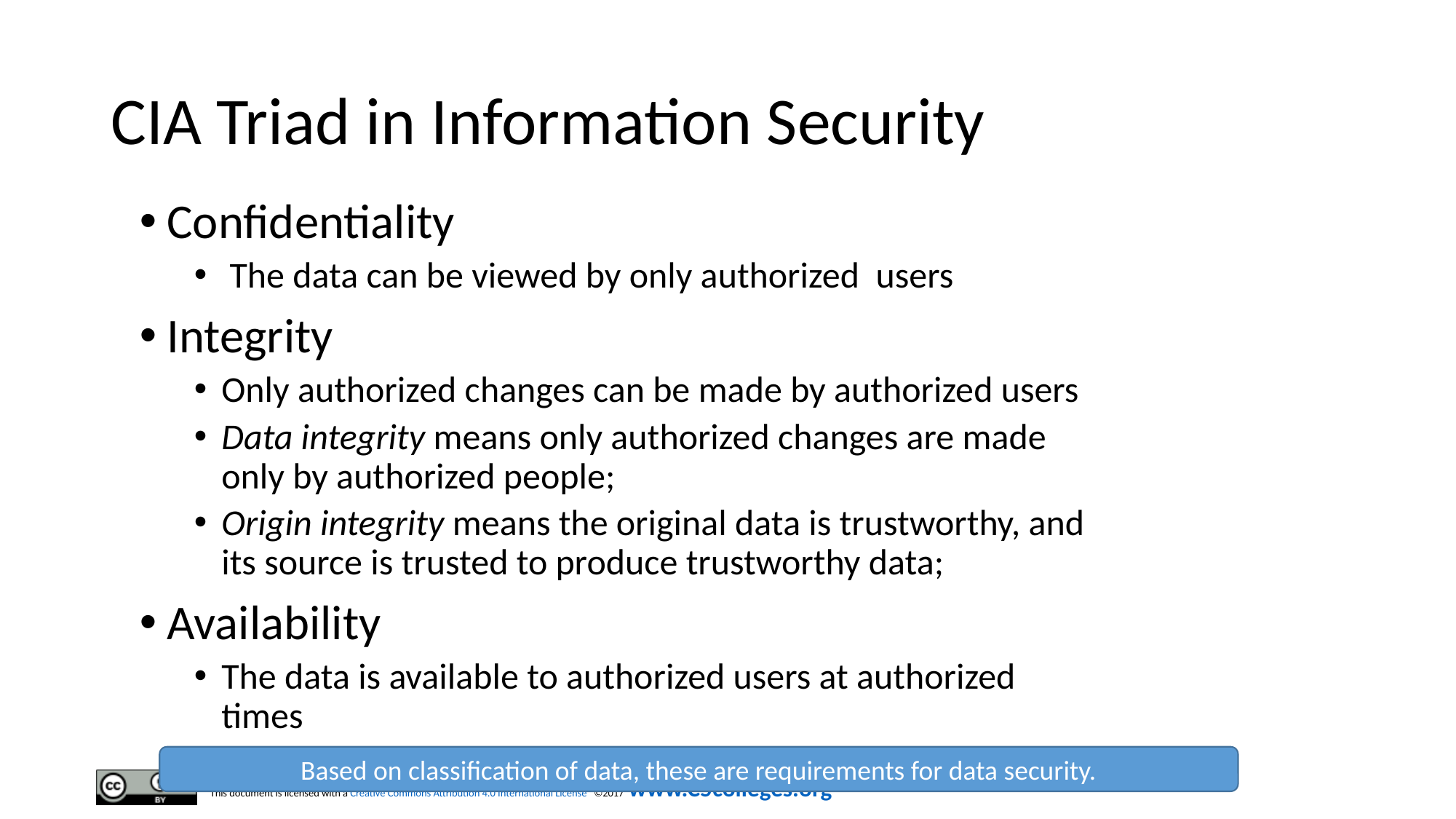

# CIA Triad in Information Security
Confidentiality
 The data can be viewed by only authorized  users
Integrity
Only authorized changes can be made by authorized users
Data integrity means only authorized changes are made only by authorized people;
Origin integrity means the original data is trustworthy, and its source is trusted to produce trustworthy data;
Availability
The data is available to authorized users at authorized times
Based on classification of data, these are requirements for data security.